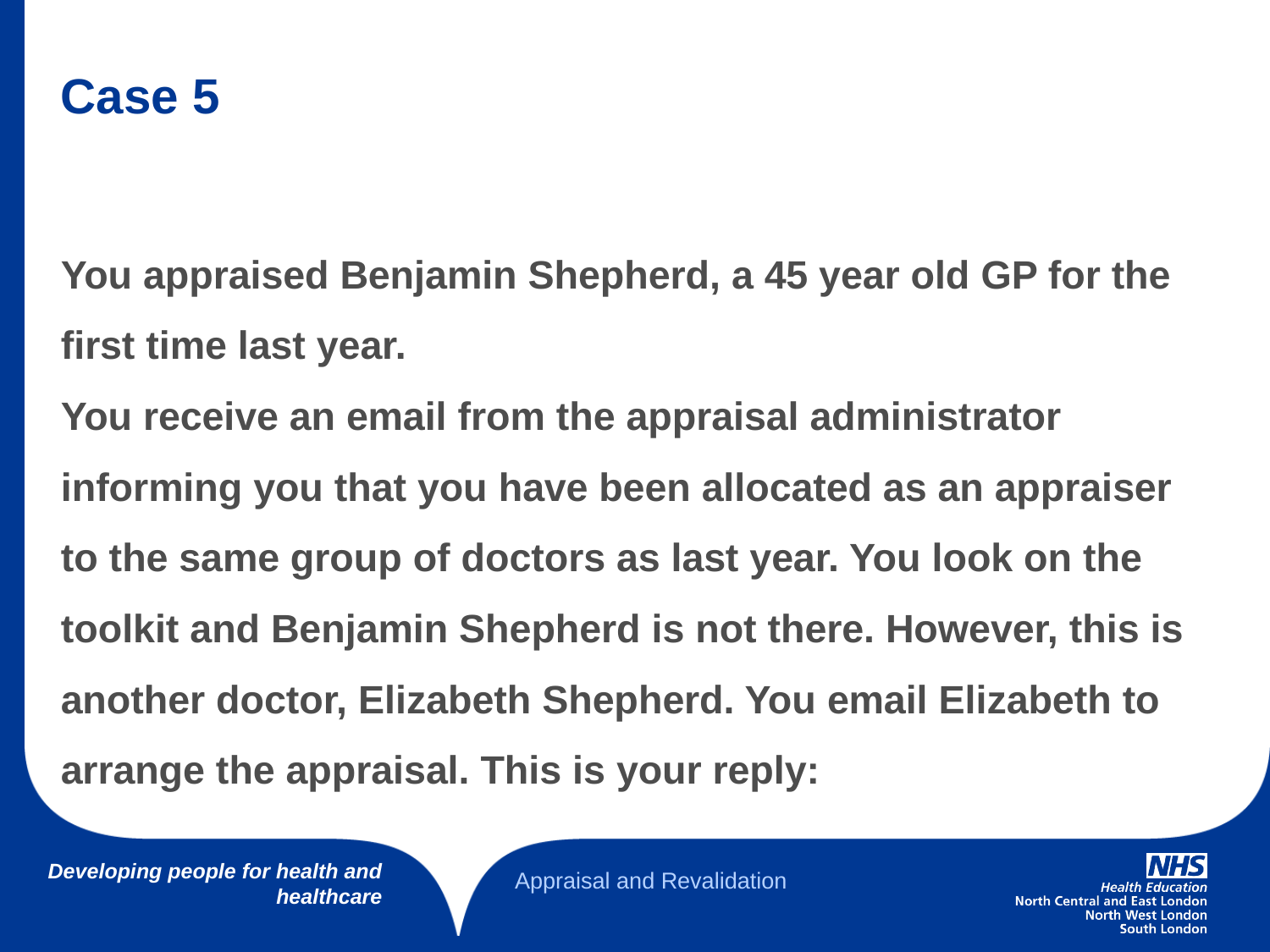

# Case 5
You appraised Benjamin Shepherd, a 45 year old GP for the first time last year.
You receive an email from the appraisal administrator informing you that you have been allocated as an appraiser to the same group of doctors as last year. You look on the toolkit and Benjamin Shepherd is not there. However, this is another doctor, Elizabeth Shepherd. You email Elizabeth to arrange the appraisal. This is your reply: